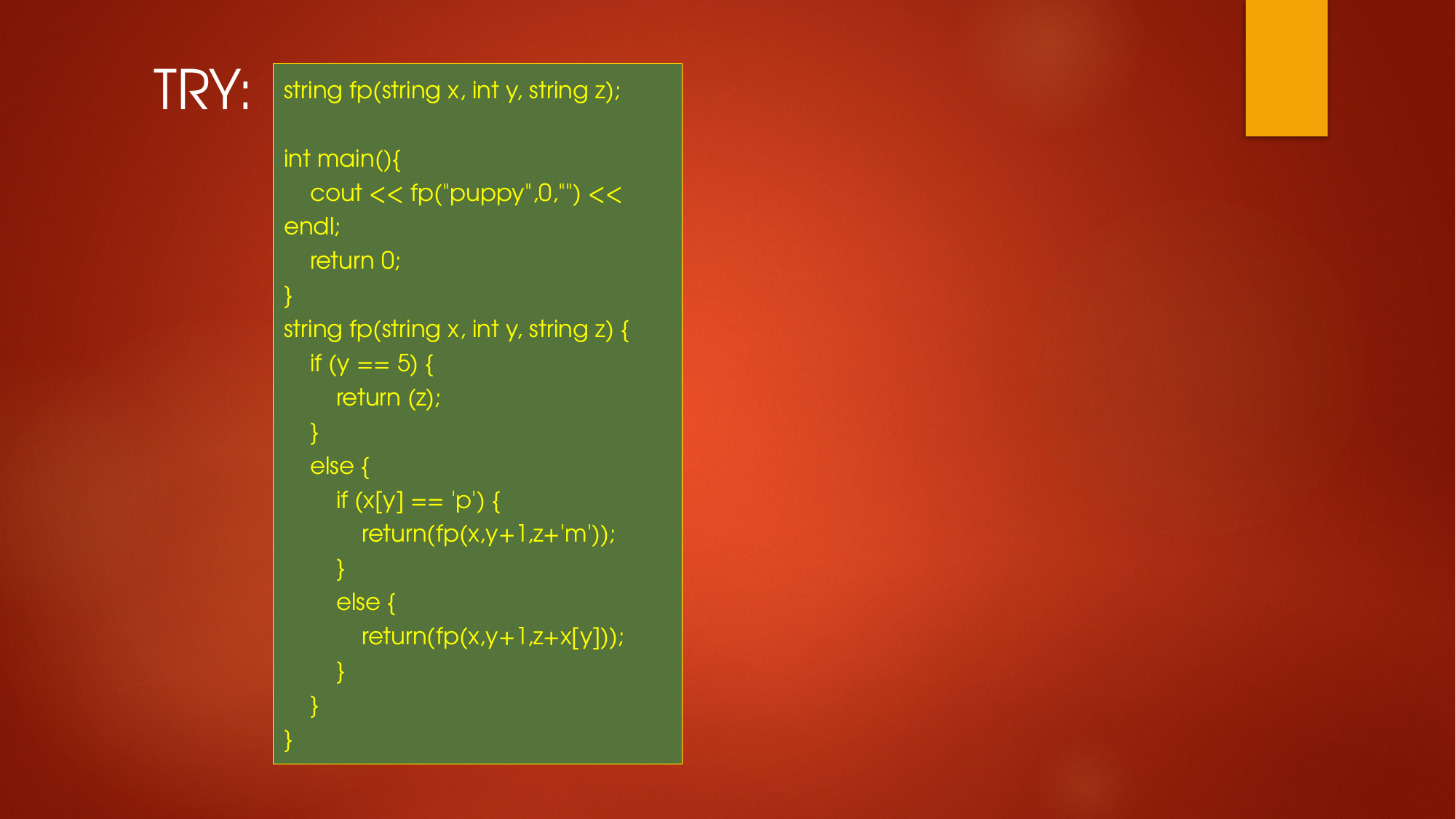

TRY:
string fp(string x, int y, string z);

int main(){
    cout << fp("puppy",0,"") << endl;
    return 0;
}
string fp(string x, int y, string z) {
    if (y == 5) {
        return (z);
    }
    else {
        if (x[y] == 'p') {
            return(fp(x,y+1,z+'m'));
        }
        else {
            return(fp(x,y+1,z+x[y]));
        }
    }
}